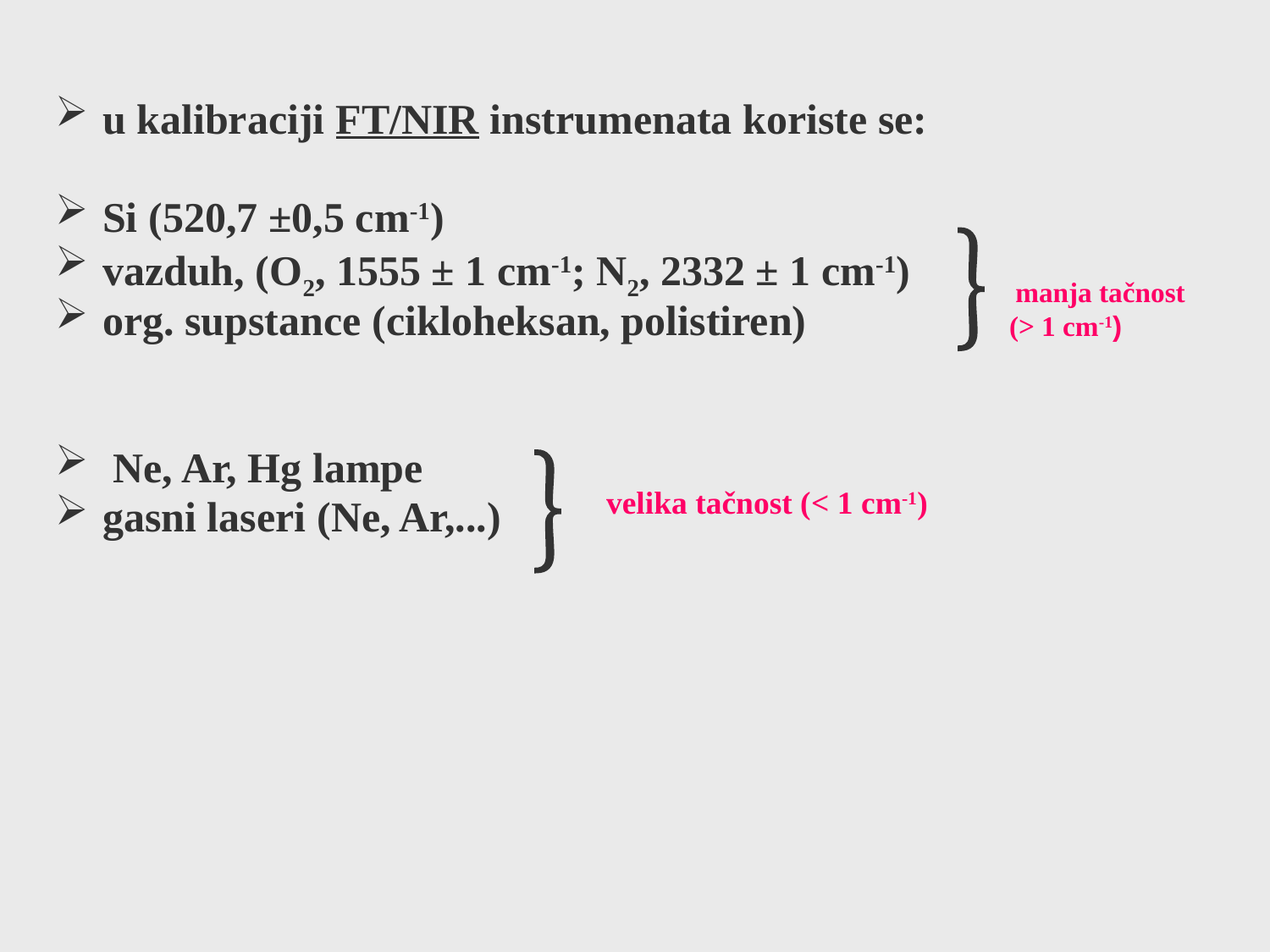

u kalibraciji FT/NIR instrumenata koriste se:

Si (520,7 ±0,5 cm-1)
vazduh, (O2, 1555 ± 1 cm-1; N2, 2332 ± 1 cm-1)
org. supstance (cikloheksan, polistiren)

 Ne, Ar, Hg lampe
gasni laseri (Ne, Ar,...)

}
 manja tačnost
(> 1 cm-1)
}
 velika tačnost (< 1 cm-1)